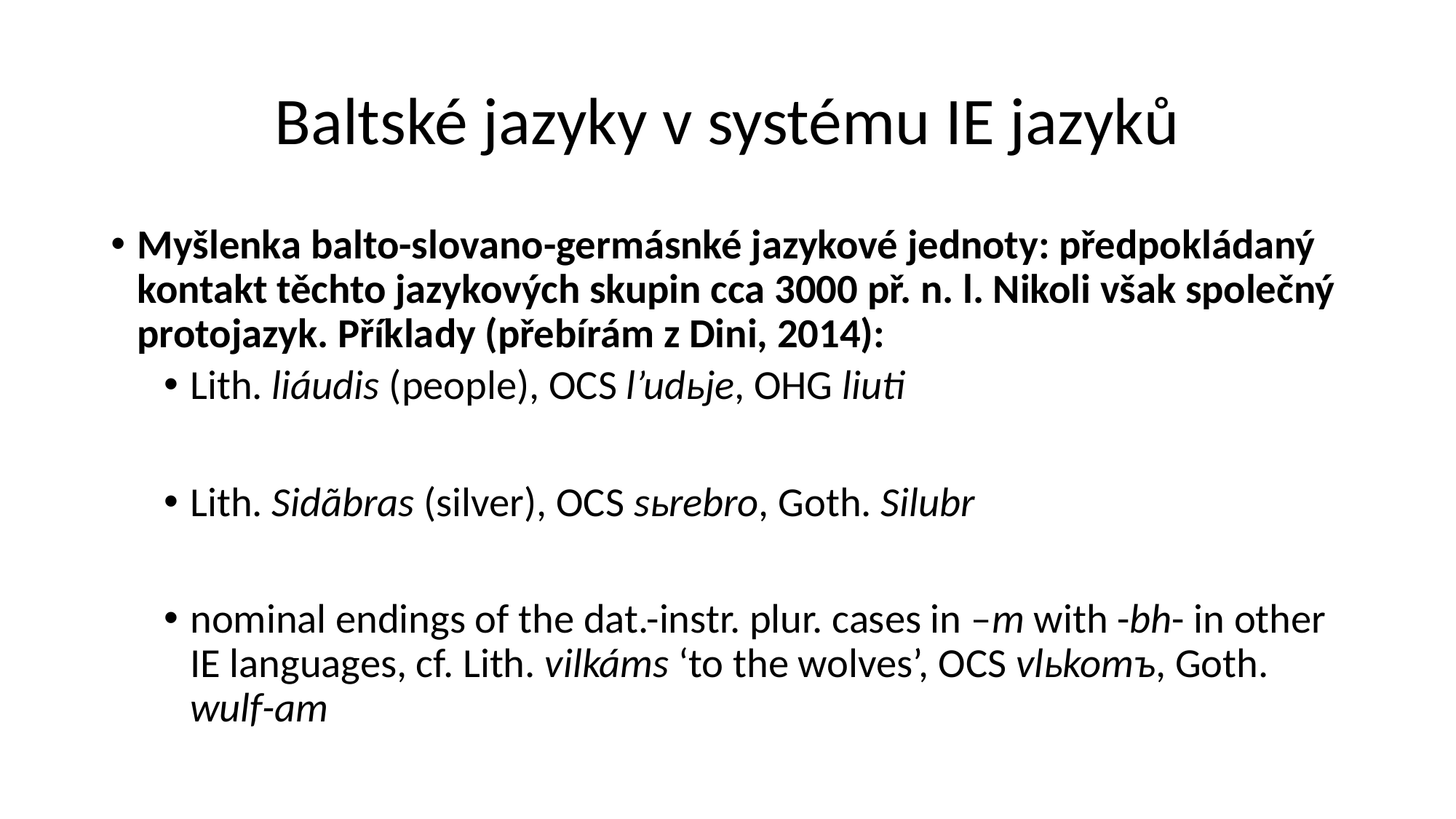

# Baltské jazyky v systému IE jazyků
Myšlenka balto-slovano-germásnké jazykové jednoty: předpokládaný kontakt těchto jazykových skupin cca 3000 př. n. l. Nikoli však společný protojazyk. Příklady (přebírám z Dini, 2014):
Lith. liáudis (people), OCS l’udьje, OHG liuti

Lith. Sidãbras (silver), OCS sьrebro, Goth. Silubr

nominal endings of the dat.-instr. plur. cases in –m with -bh- in other IE languages, cf. Lith. vilkáms ‘to the wolves’, OCS vlьkomъ, Goth. wulf-am